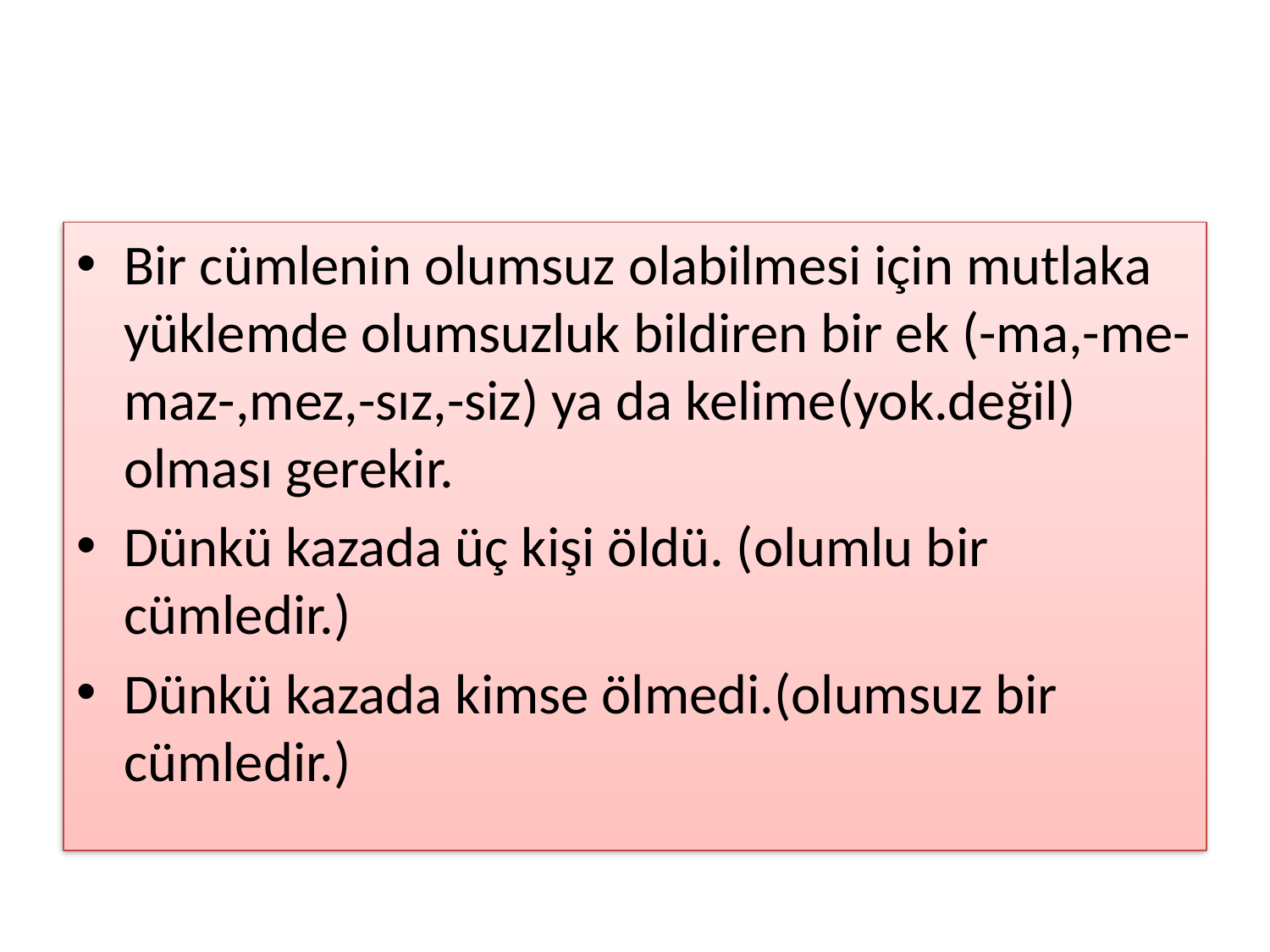

#
Bir cümlenin olumsuz olabilmesi için mutlaka yüklemde olumsuzluk bildiren bir ek (-ma,-me-maz-,mez,-sız,-siz) ya da kelime(yok.değil) olması gerekir.
Dünkü kazada üç kişi öldü. (olumlu bir cümledir.)
Dünkü kazada kimse ölmedi.(olumsuz bir cümledir.)